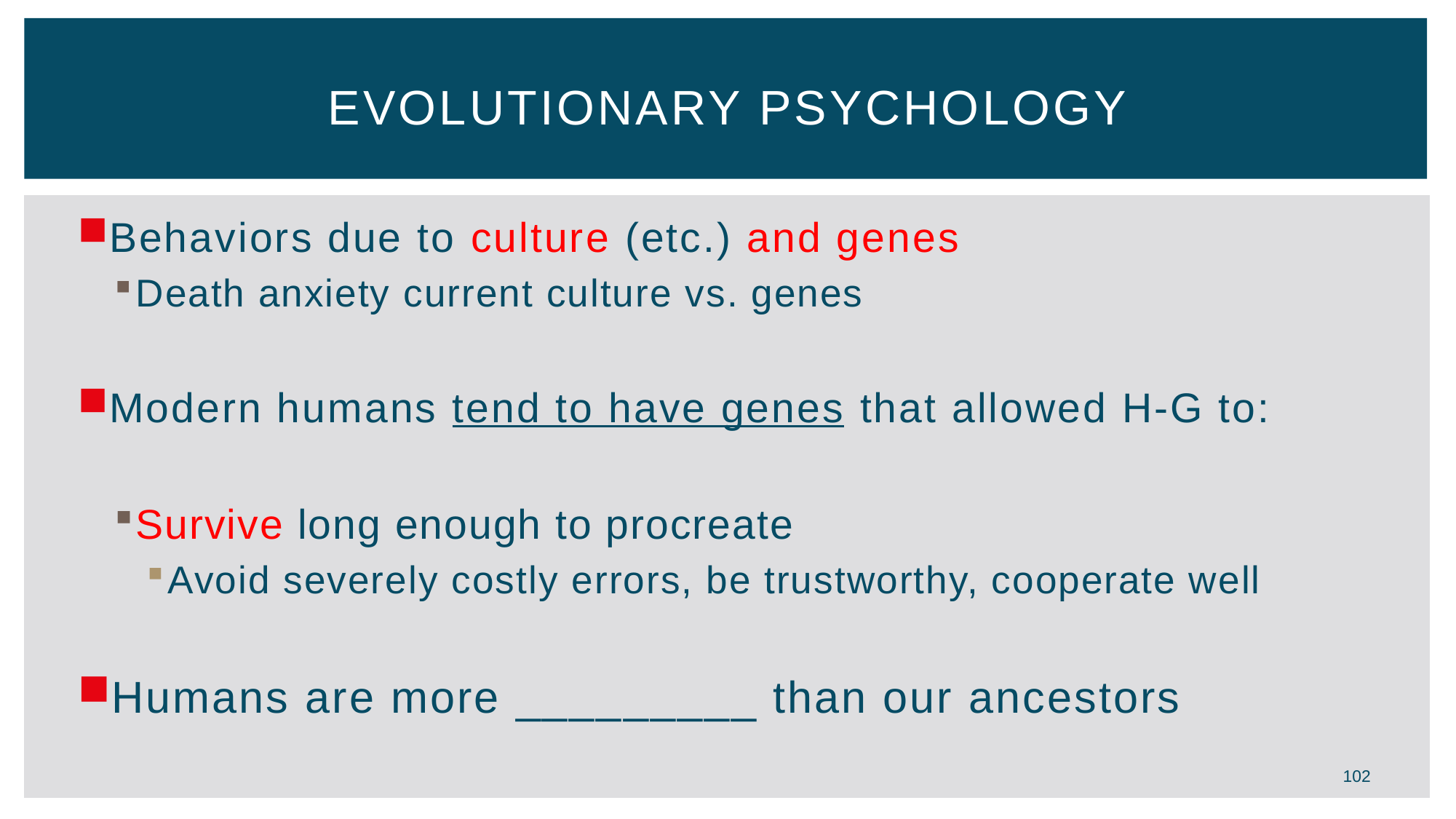

# Evolutionary Psychology
Behaviors due to culture (etc.) and genes
Death anxiety current culture vs. genes

Modern humans tend to have genes that allowed H-G to:

Survive long enough to procreate
Avoid severely costly errors, be trustworthy, cooperate well

Humans are more _________ than our ancestors

102